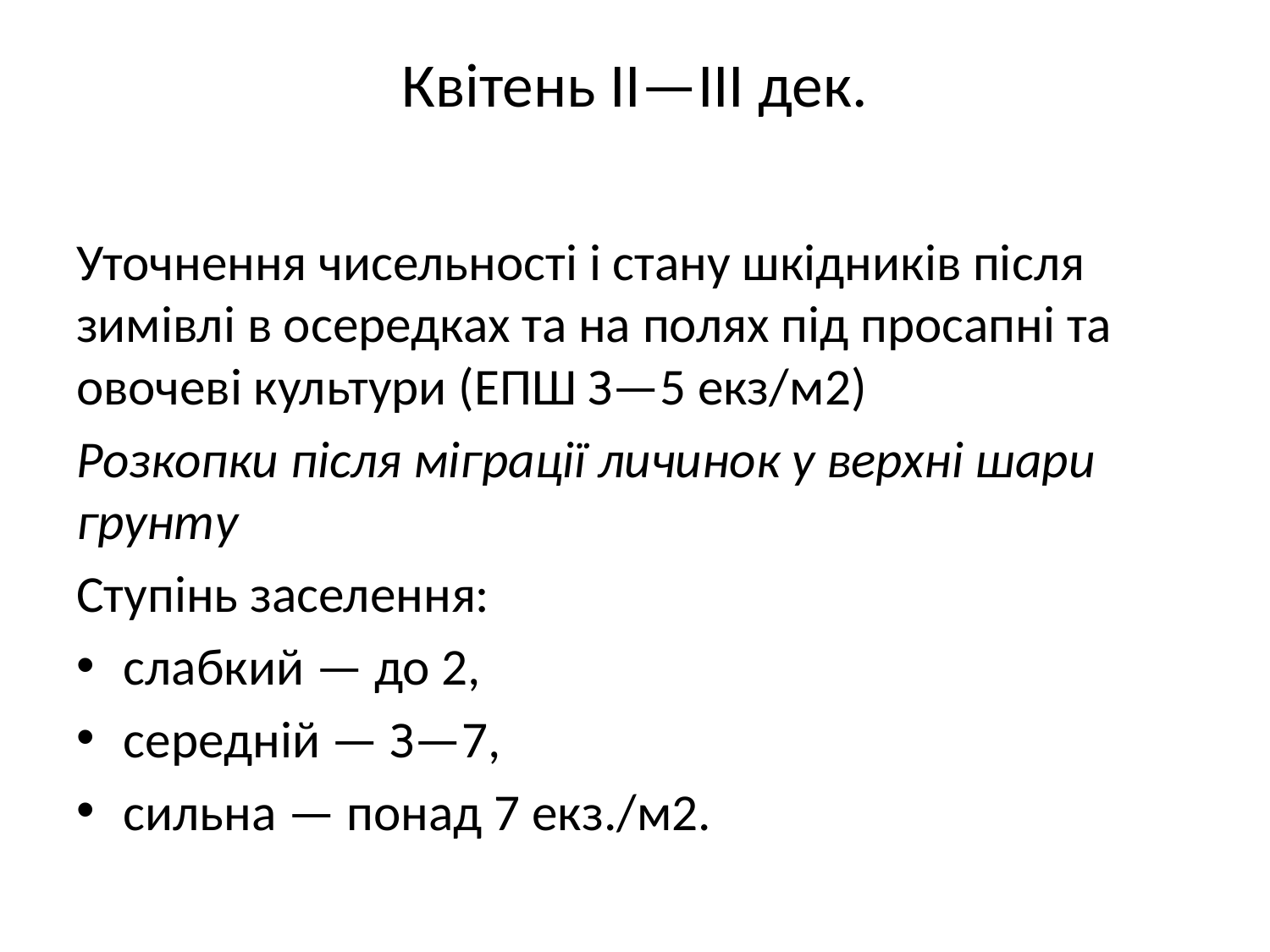

# Квітень ІІ—ІІІ дек.
Уточнення чисельності і стану шкідників після  зимівлі в осередках та на полях під просапні та овочеві культури (ЕПШ З—5 екз/м2)
Розкопки після міграції личинок у верхні шари грунту
Ступінь заселення:
слабкий — до 2,
середній — З—7,
сильна — понад 7 екз./м2.